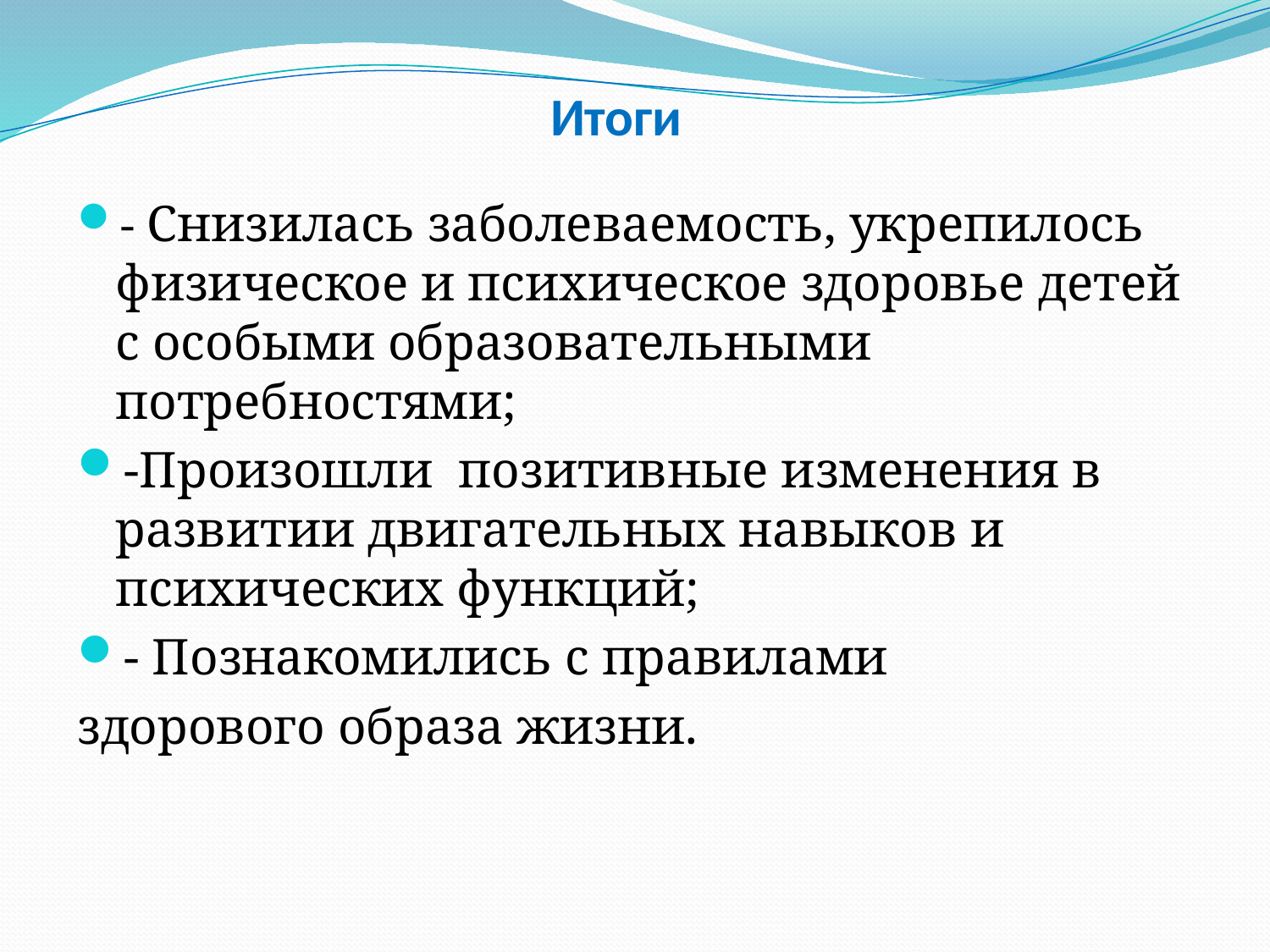

# Итоги
- Снизилась заболеваемость, укрепилось физическое и психическое здоровье детей с особыми образовательными потребностями;
-Произошли  позитивные изменения в развитии двигательных навыков и психических функций;
- Познакомились с правилами
здорового образа жизни.